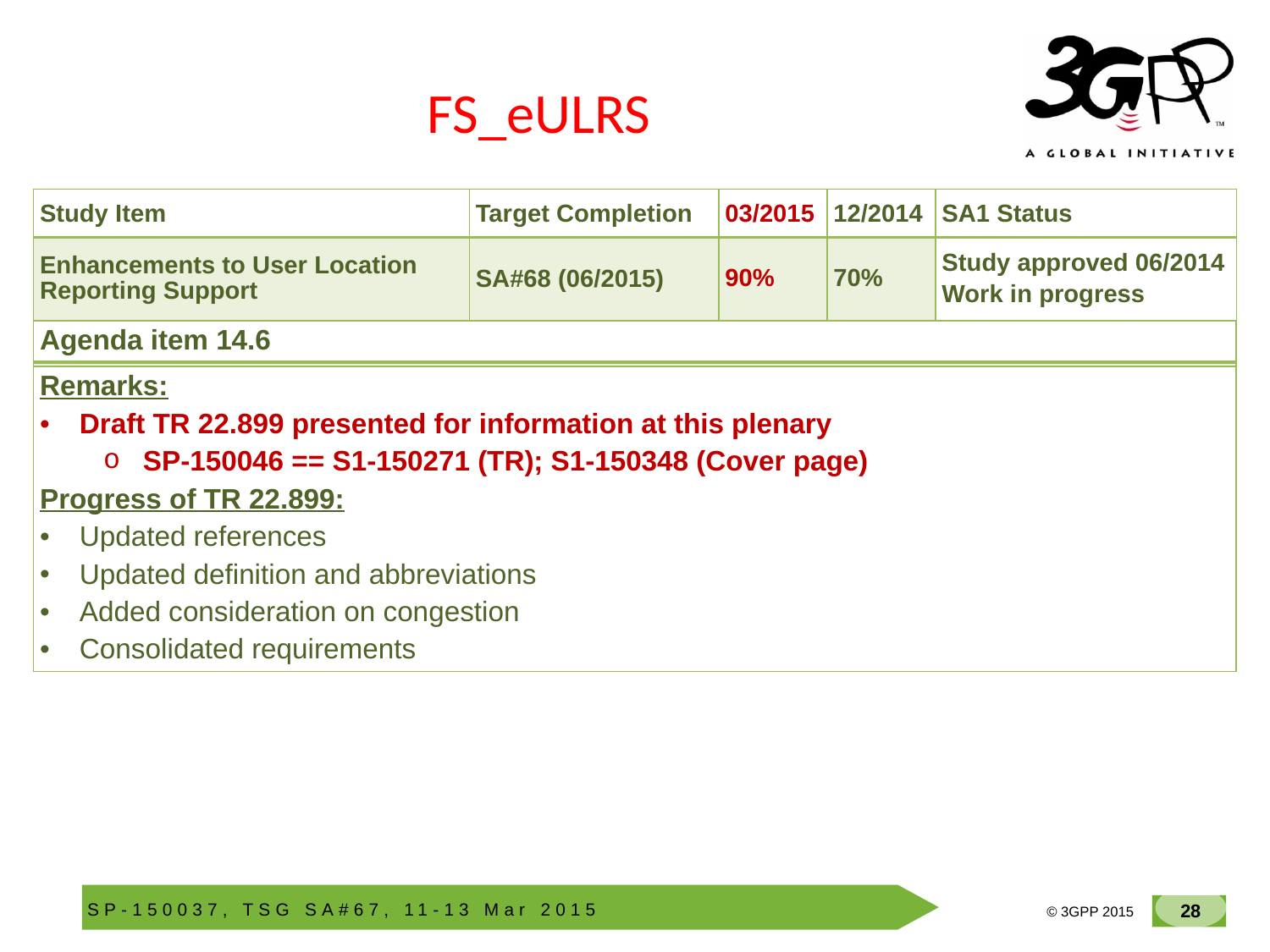

# FS_eULRS
| Study Item | Target Completion | 03/2015 | 12/2014 | SA1 Status |
| --- | --- | --- | --- | --- |
| Enhancements to User Location Reporting Support | SA#68 (06/2015) | 90% | 70% | Study approved 06/2014 Work in progress |
| Agenda item 14.6 |
| --- |
|  |
| Remarks: Draft TR 22.899 presented for information at this plenary SP-150046 == S1-150271 (TR); S1-150348 (Cover page) Progress of TR 22.899: Updated references Updated definition and abbreviations Added consideration on congestion Consolidated requirements |